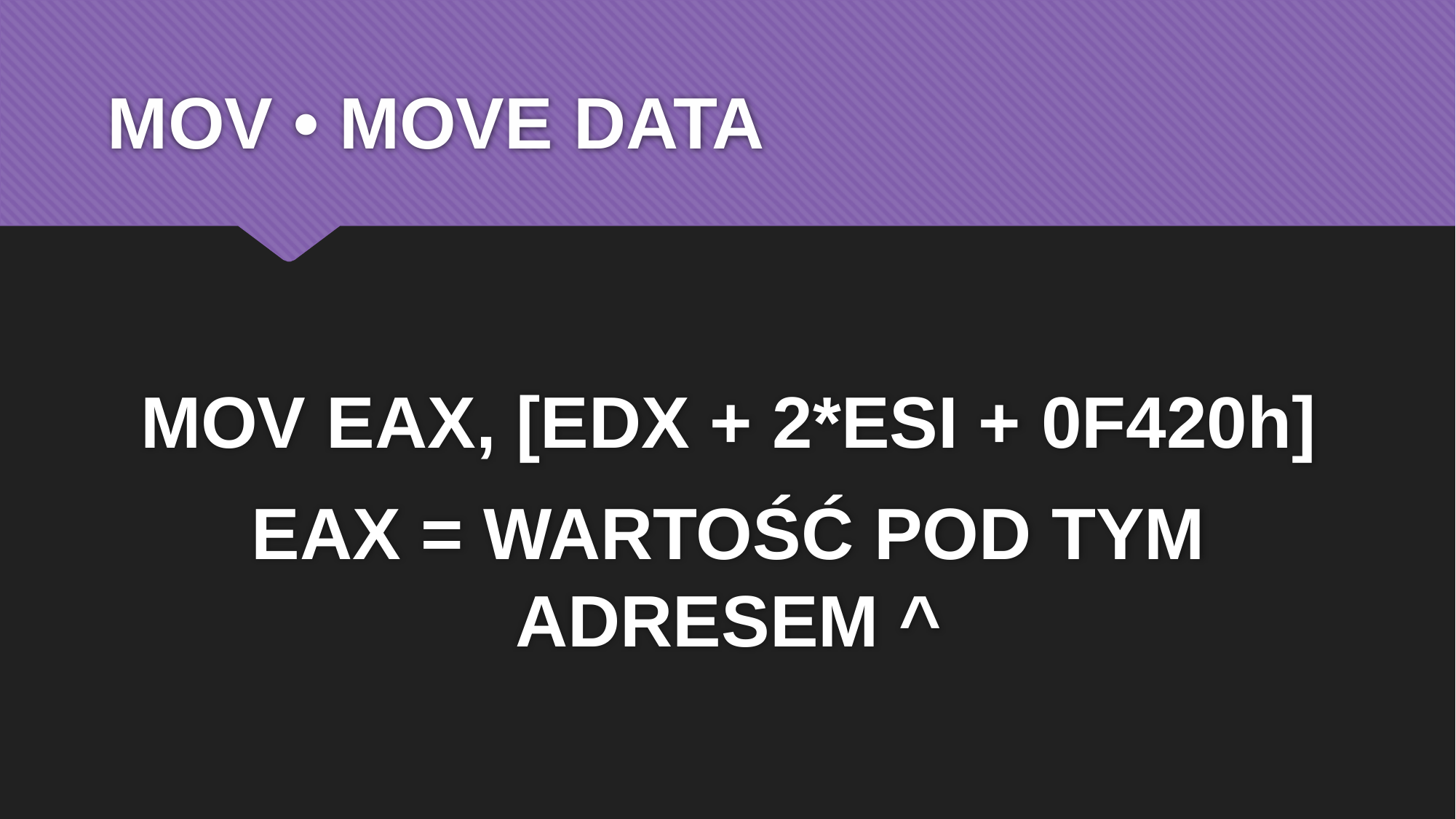

# MOV • MOVE DATA
MOV EAX, [EDX + 2*ESI + 0F420h]
EAX = WARTOŚĆ POD TYM ADRESEM ^